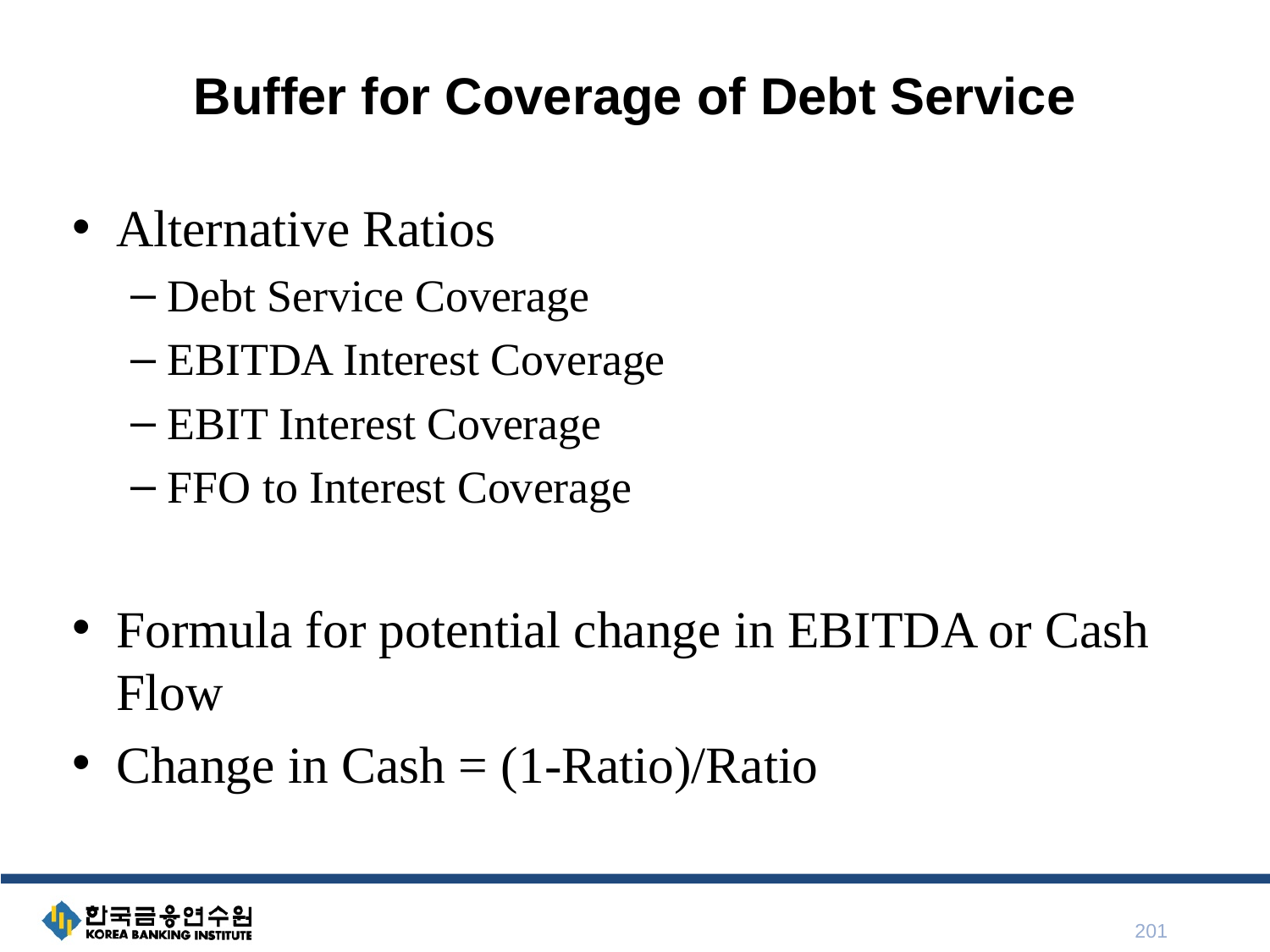

# Buffer for Coverage of Debt Service
Alternative Ratios
Debt Service Coverage
EBITDA Interest Coverage
EBIT Interest Coverage
FFO to Interest Coverage

Formula for potential change in EBITDA or Cash Flow
Change in Cash = (1-Ratio)/Ratio

201